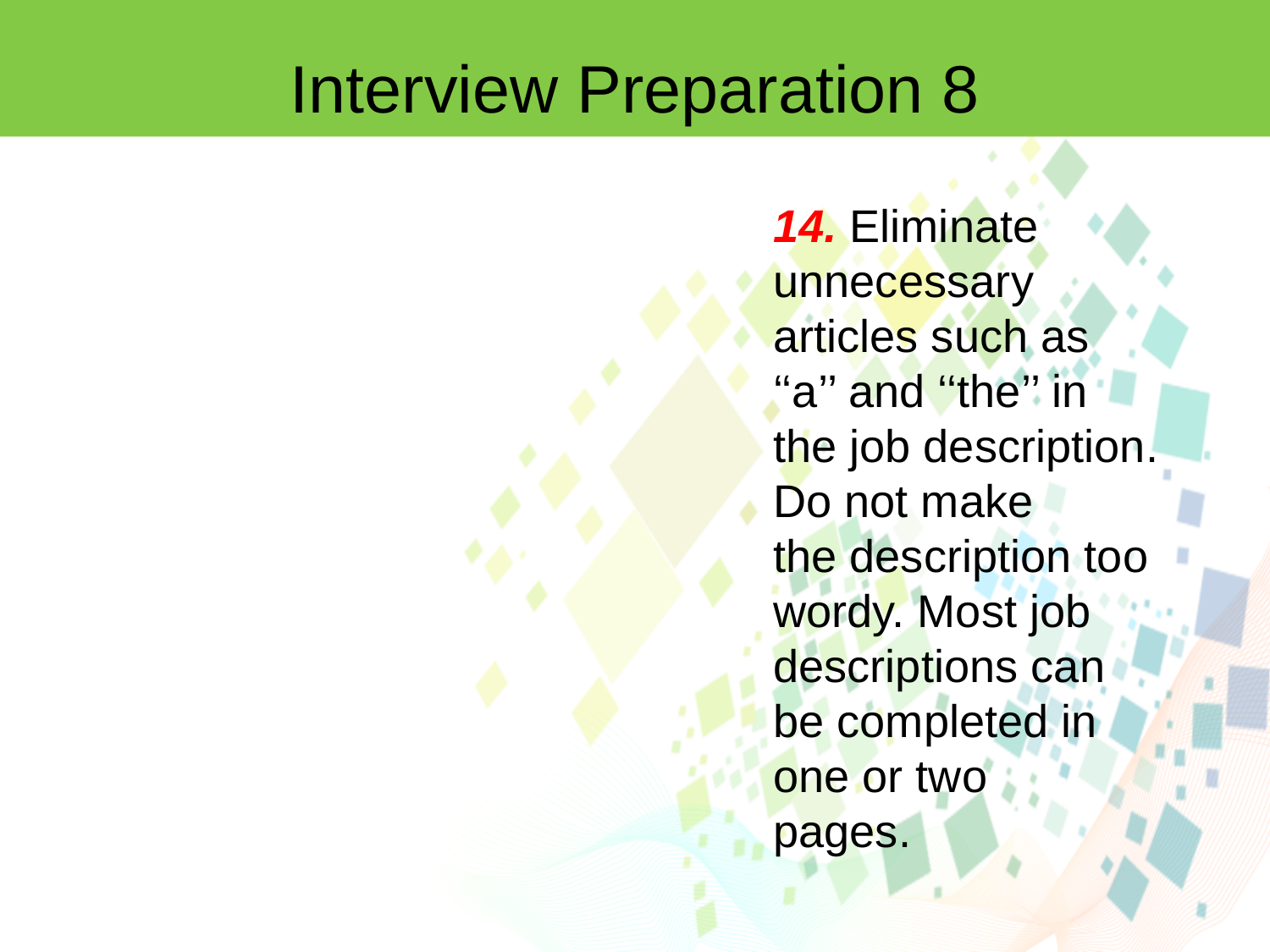

Interview Preparation 8
14. Eliminate unnecessary articles such as ‘‘a’’ and ‘‘the’’ in the job description. Do not make
the description too wordy. Most job descriptions can be completed in one or two
pages.